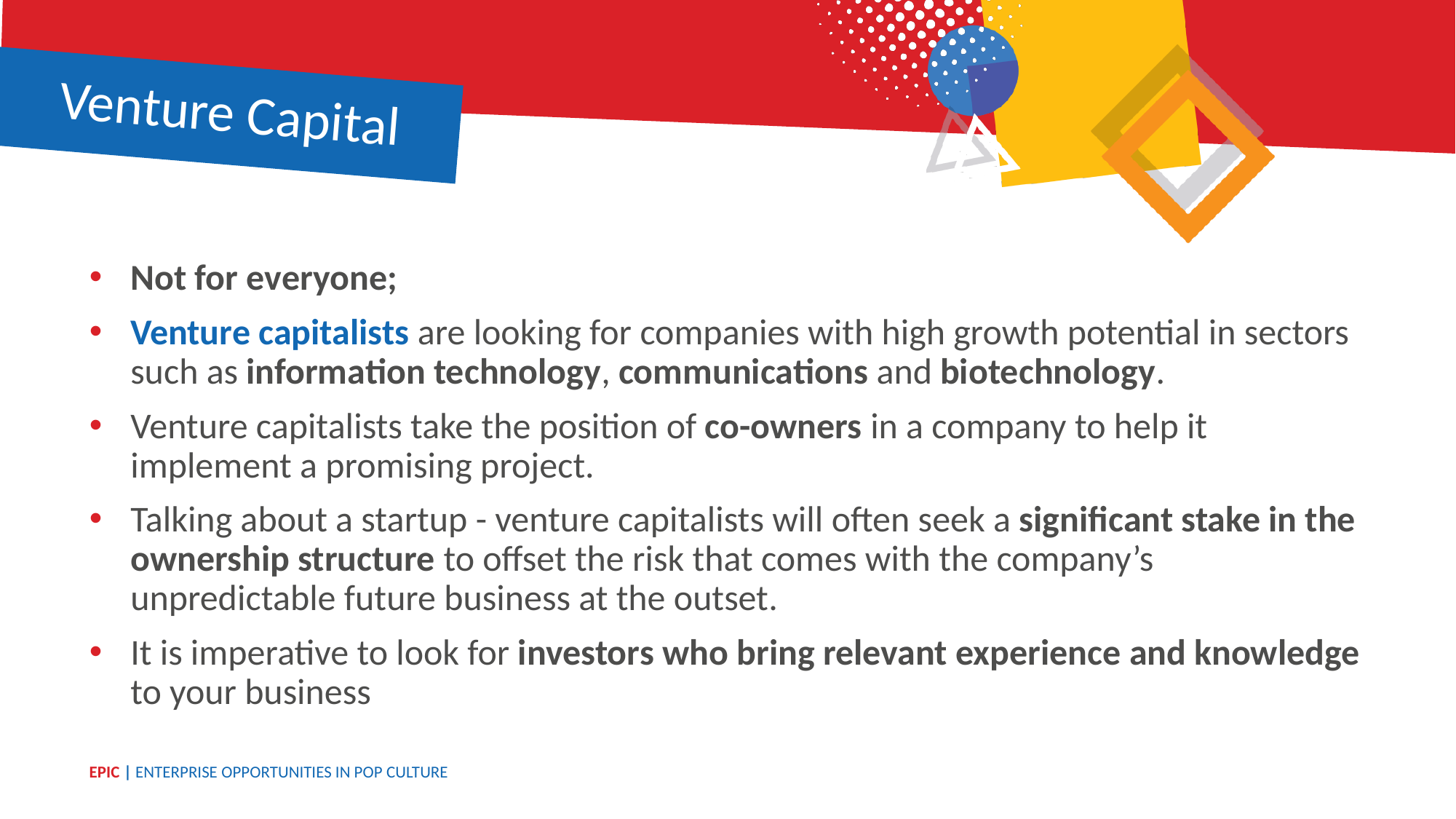

Venture Capital

Not for everyone;
Venture capitalists are looking for companies with high growth potential in sectors such as information technology, communications and biotechnology.
Venture capitalists take the position of co-owners in a company to help it implement a promising project.
Talking about a startup - venture capitalists will often seek a significant stake in the ownership structure to offset the risk that comes with the company’s unpredictable future business at the outset.
It is imperative to look for investors who bring relevant experience and knowledge to your business